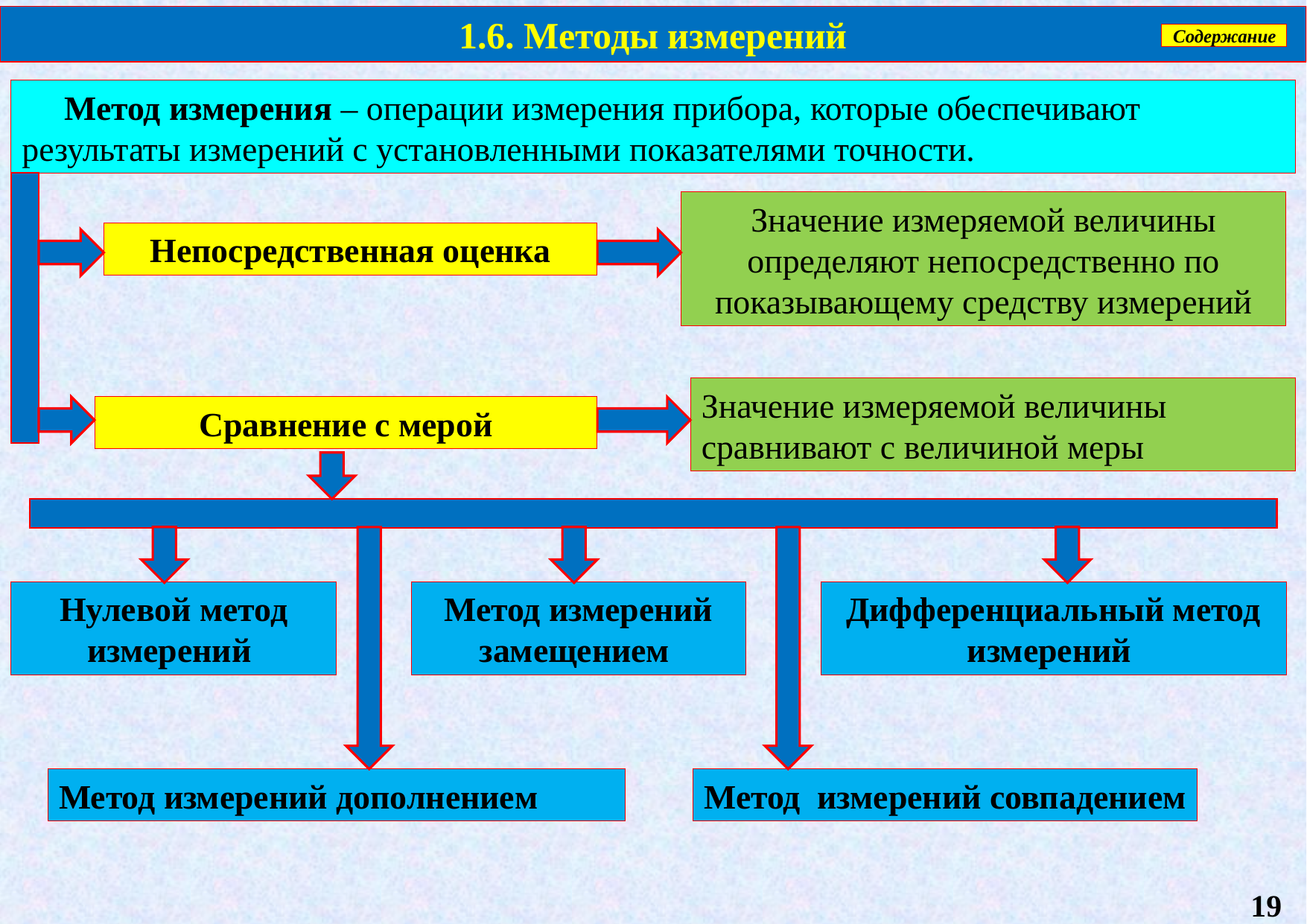

1.6. Методы измерений
Содержание
     Метод измерения – операции измерения прибора, которые обеспечивают результаты измерений с установленными показателями точности.

Значение измеряемой величины определяют непосредственно по показывающему средству измерений

Непосредственная оценка

Значение измеряемой величины сравнивают с величиной меры

Cравнение с мерой

Нулевой метод измерений
Метод измерений замещением
Дифференциальный метод измерений
Метод измерений дополнением
Метод  измерений совпадением
19